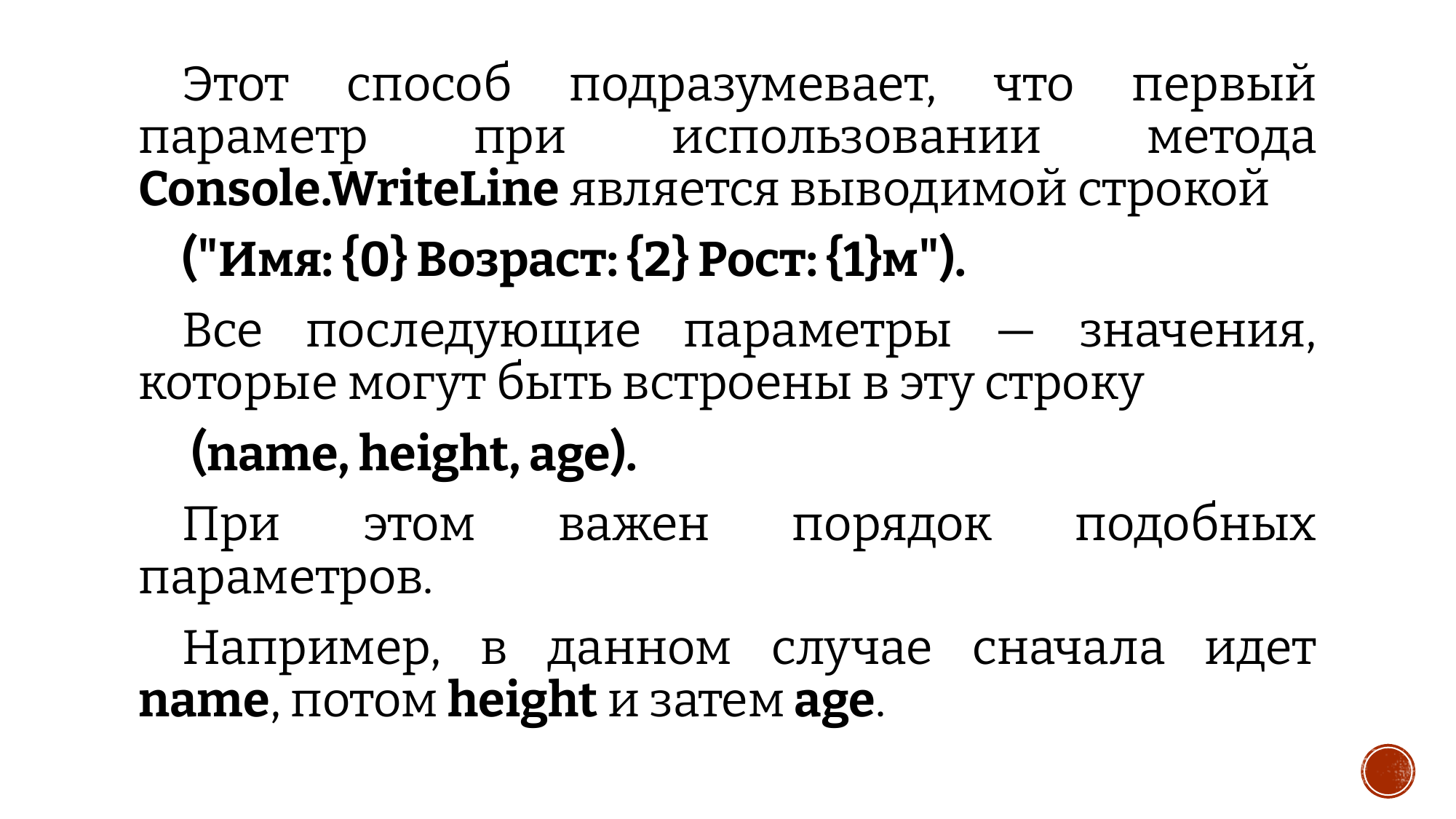

Этот способ подразумевает, что первый параметр при использовании метода Console.WriteLine является выводимой строкой
("Имя: {0} Возраст: {2} Рост: {1}м").
Все последующие параметры — значения, которые могут быть встроены в эту строку
 (name, height, age).
При этом важен порядок подобных параметров.
Например, в данном случае сначала идет name, потом height и затем age.